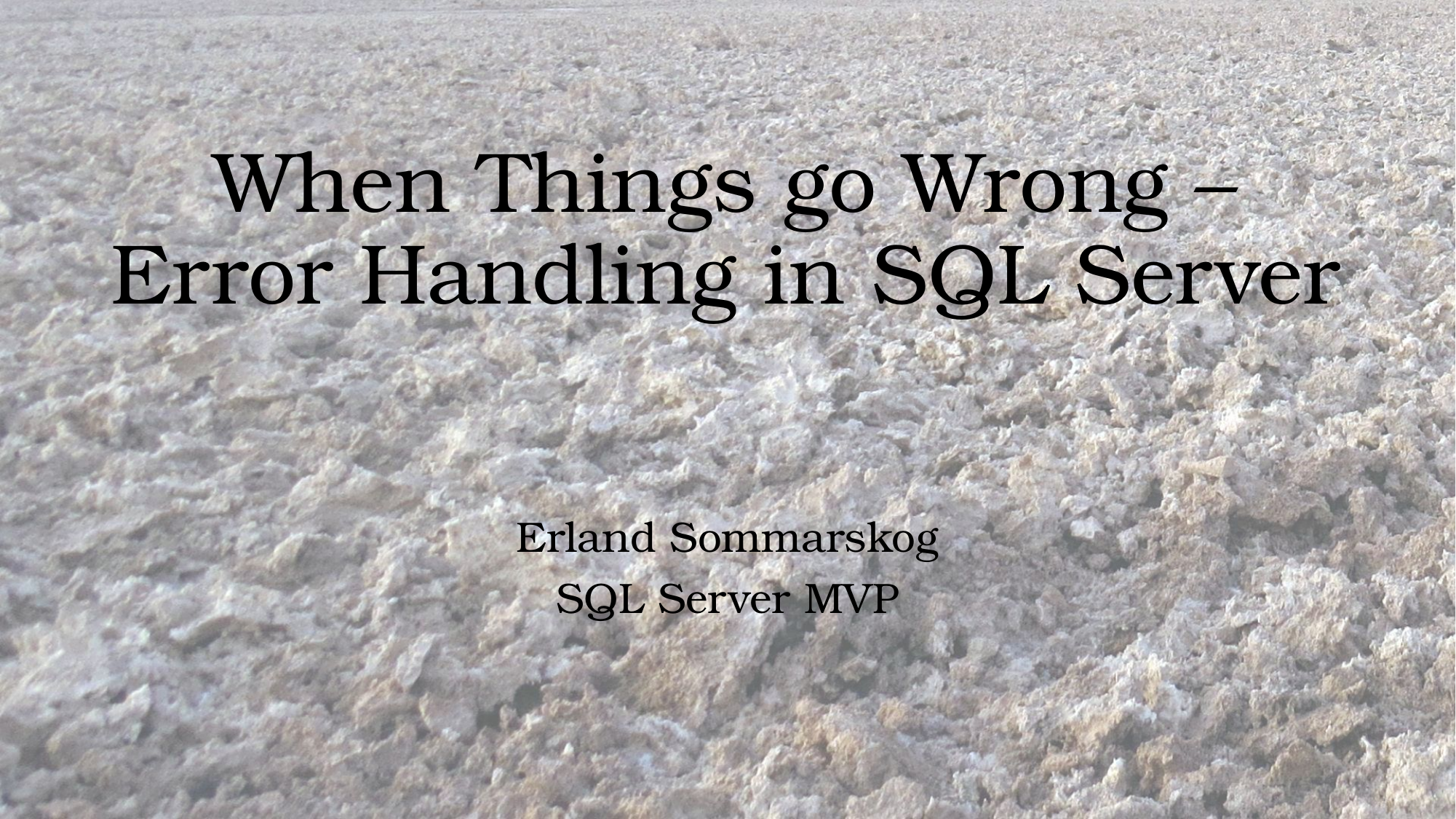

# When Things go Wrong – Error Handling in SQL Server
Erland Sommarskog
SQL Server MVP